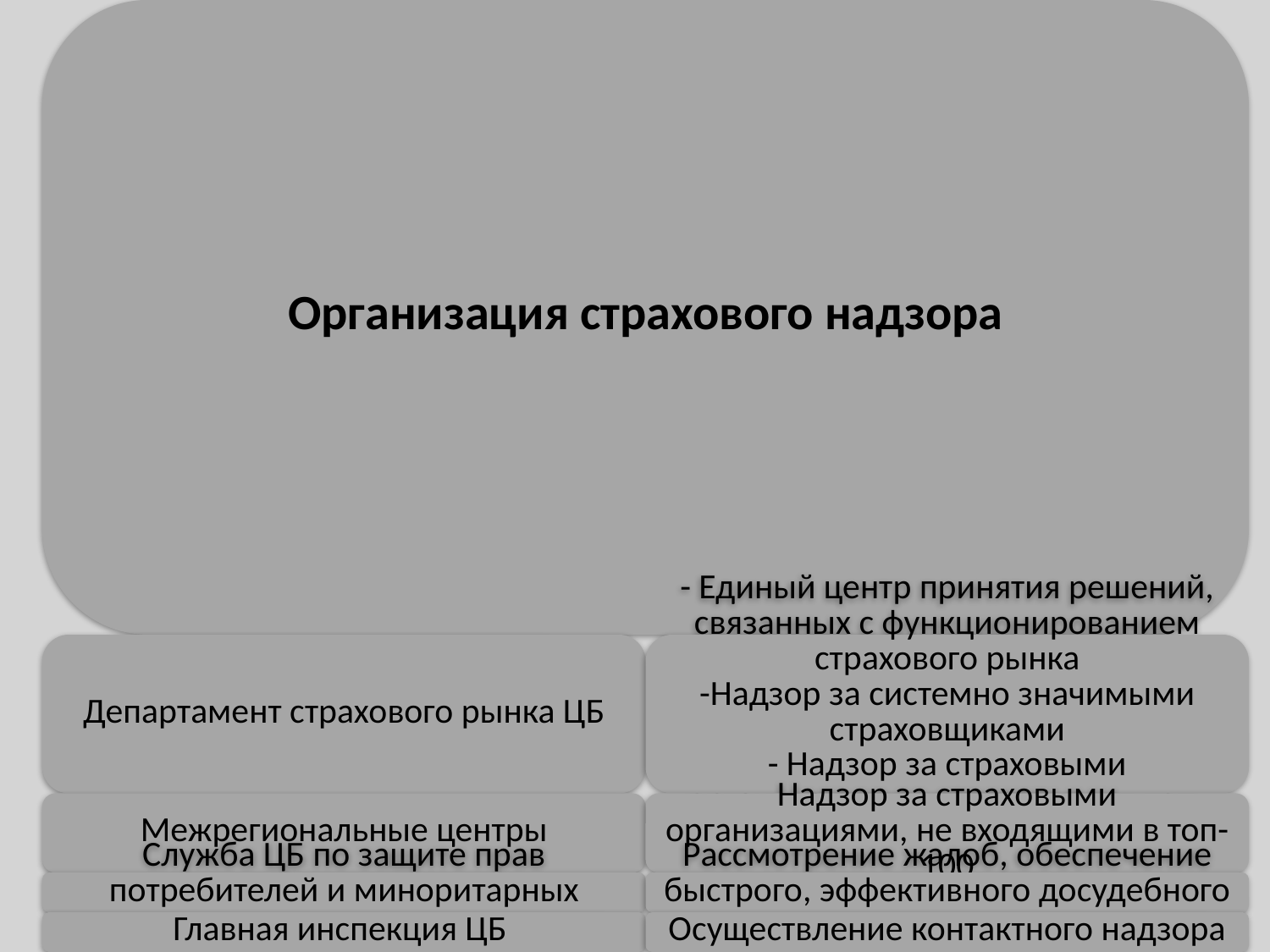

Департамент страхового рынка ЦБ
Межрегиональные центры
- Единый центр принятия решений, связанных с функционированием страхового рынка
-Надзор за системно значимыми страховщиками
Служба ЦБ по защите прав потребителей и миноритарных акционеров
Организация страхового надзора
Главная инспекция ЦБ